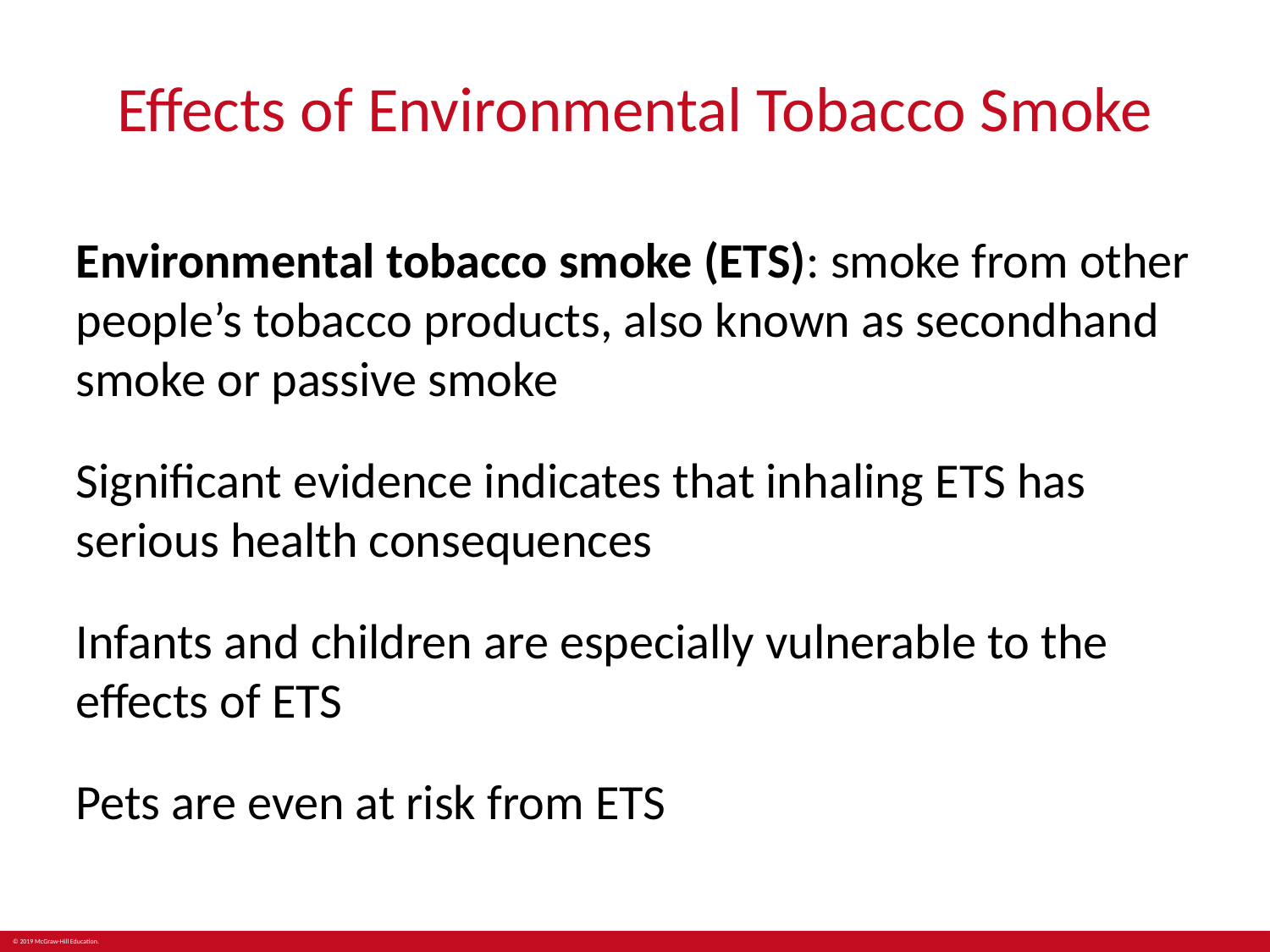

# Effects of Environmental Tobacco Smoke
Environmental tobacco smoke (ETS): smoke from other people’s tobacco products, also known as secondhand smoke or passive smoke
Significant evidence indicates that inhaling ETS has serious health consequences
Infants and children are especially vulnerable to the effects of ETS
Pets are even at risk from ETS